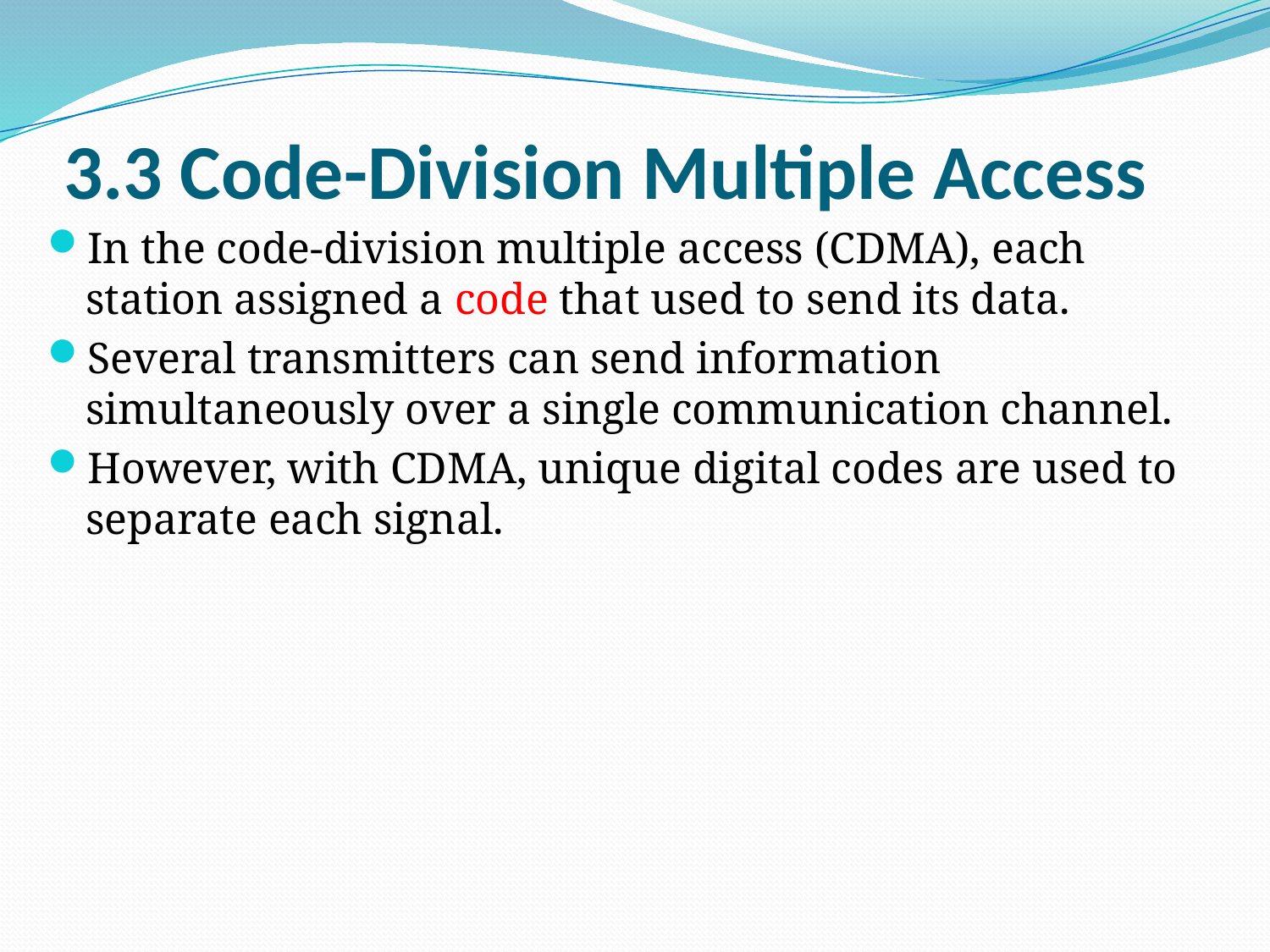

# 3.3 Code-Division Multiple Access
In the code-division multiple access (CDMA), each station assigned a code that used to send its data.
Several transmitters can send information simultaneously over a single communication channel.
However, with CDMA, unique digital codes are used to separate each signal.